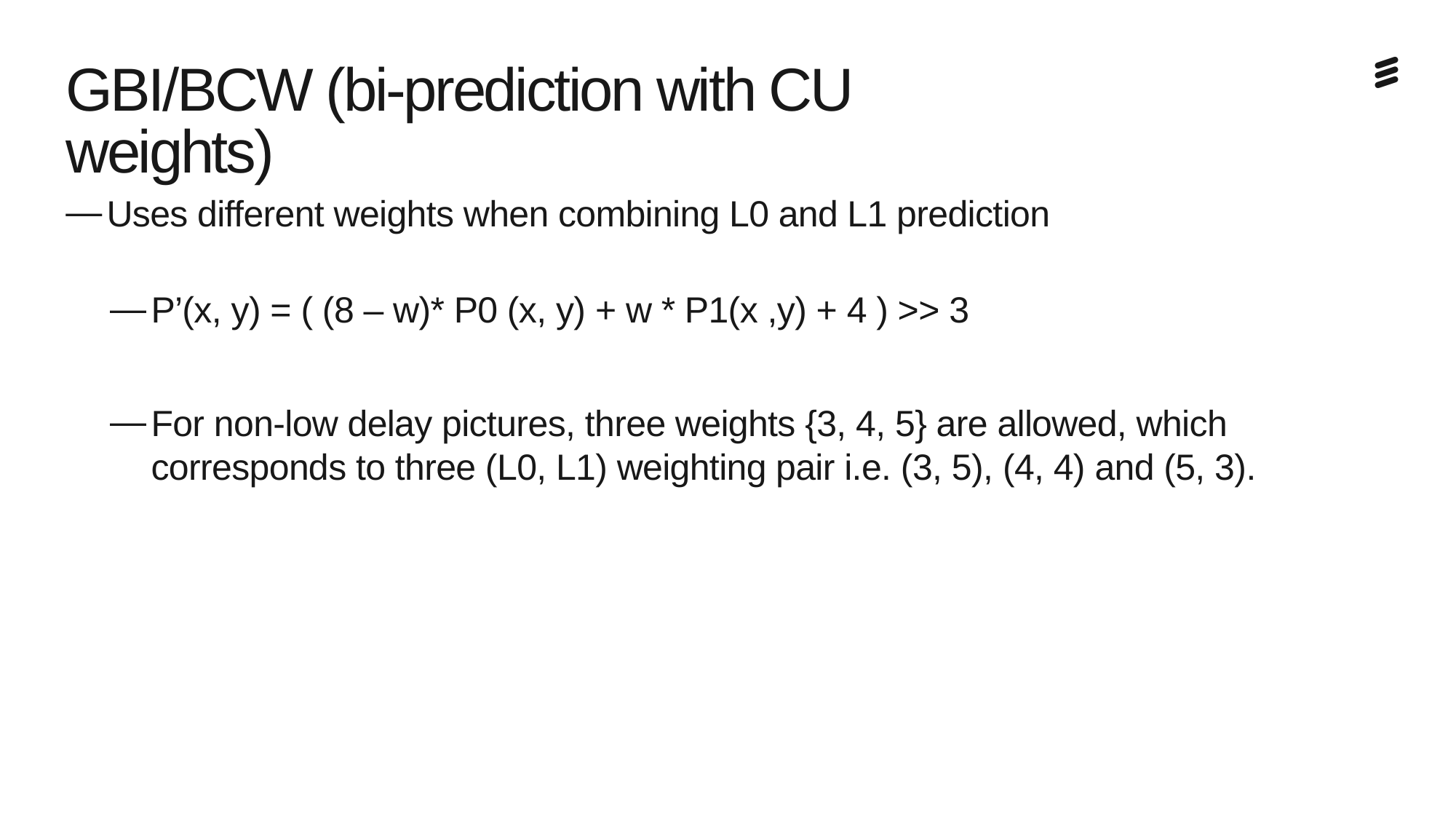

# GBI/BCW (bi-prediction with CU weights)
Uses different weights when combining L0 and L1 prediction

P’(x, y) = ( (8 – w)* P0 (x, y) + w * P1(x ,y) + 4 ) >> 3

For non-low delay pictures, three weights {3, 4, 5} are allowed, which corresponds to three (L0, L1) weighting pair i.e. (3, 5), (4, 4) and (5, 3).